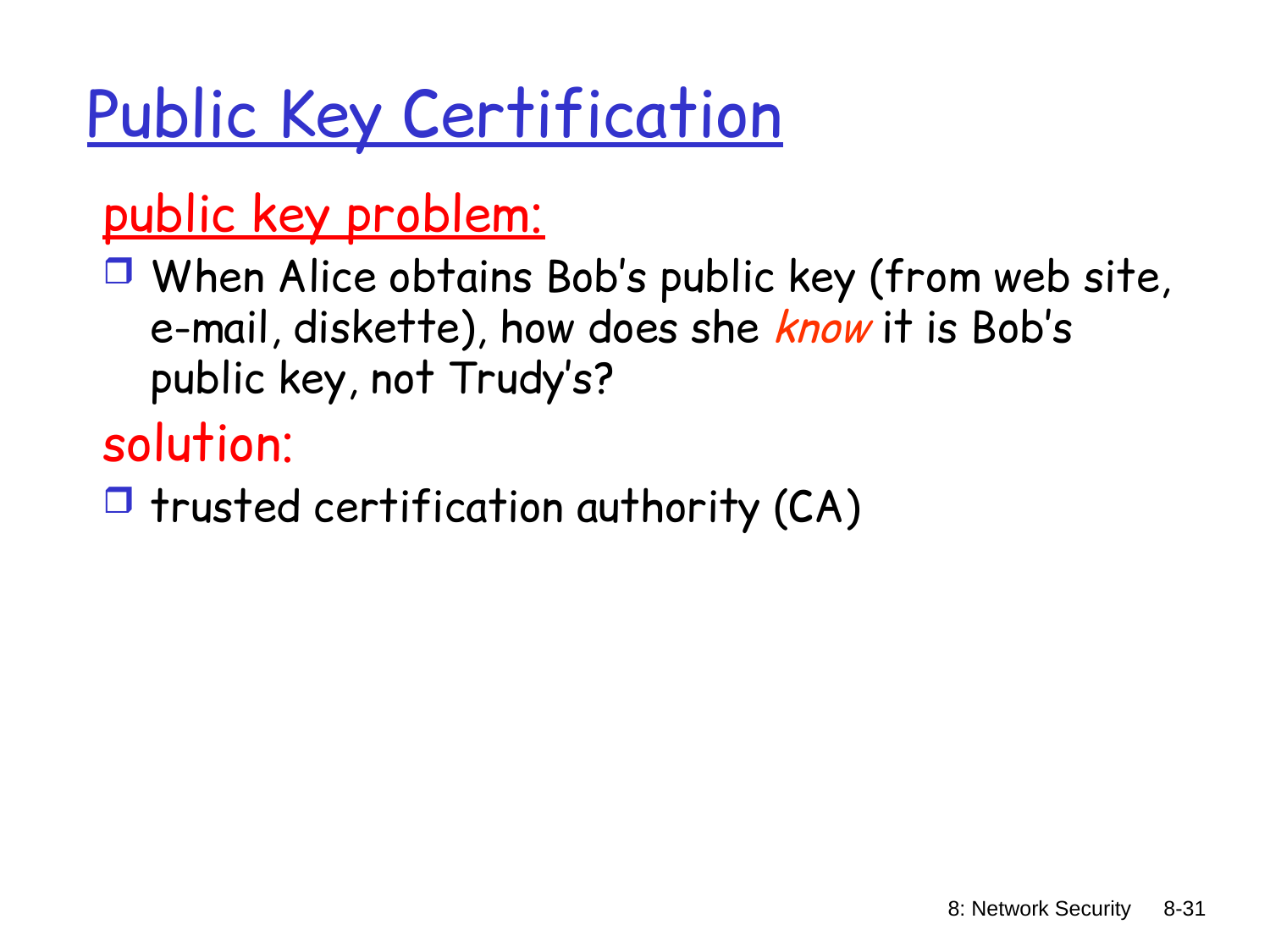

# Public Key Certification
public key problem:
When Alice obtains Bob’s public key (from web site, e-mail, diskette), how does she know it is Bob’s public key, not Trudy’s?
solution:
trusted certification authority (CA)

8: Network Security
8-31